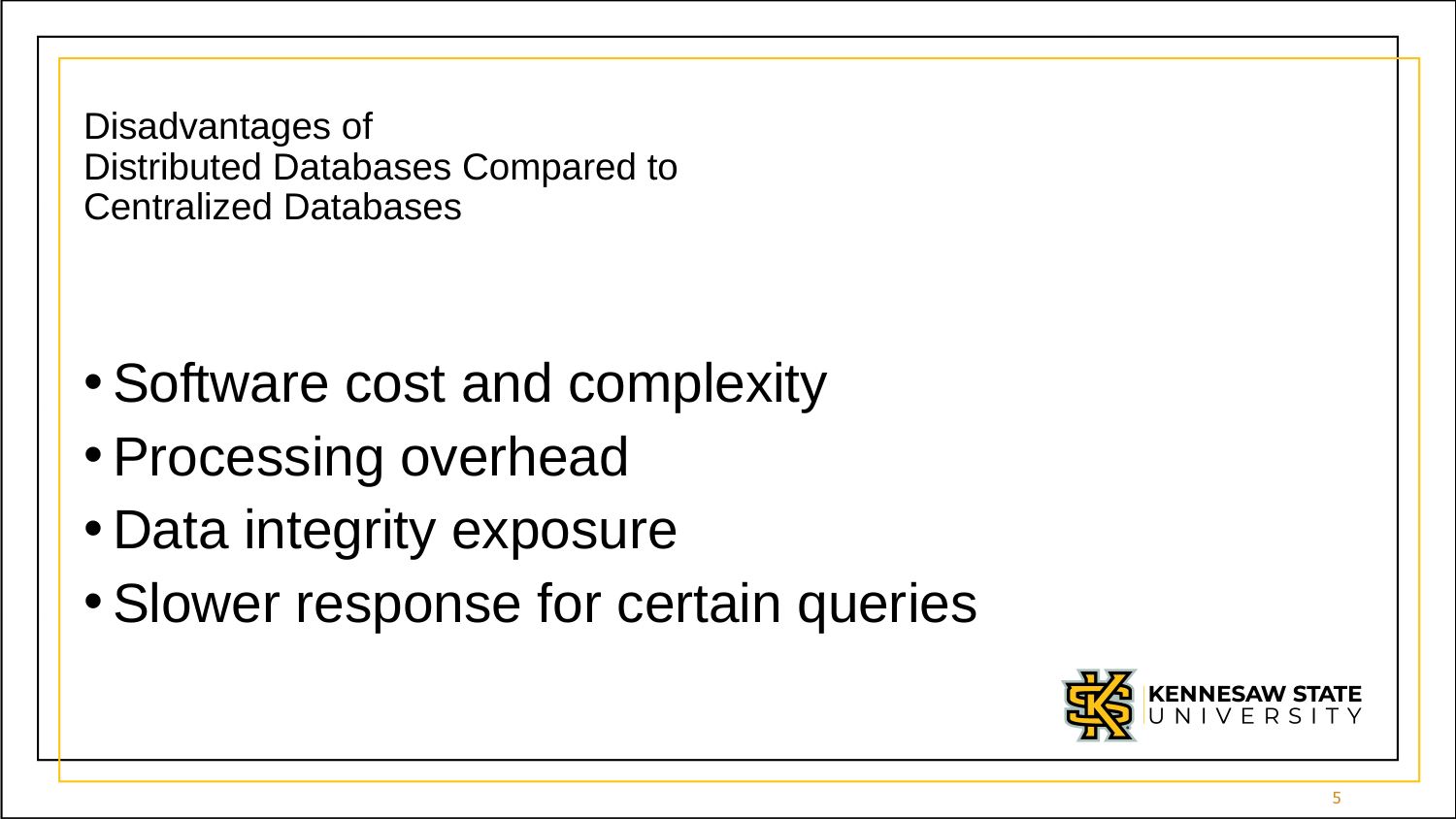

# Disadvantages of Distributed Databases Compared to Centralized Databases
Software cost and complexity
Processing overhead
Data integrity exposure
Slower response for certain queries
5